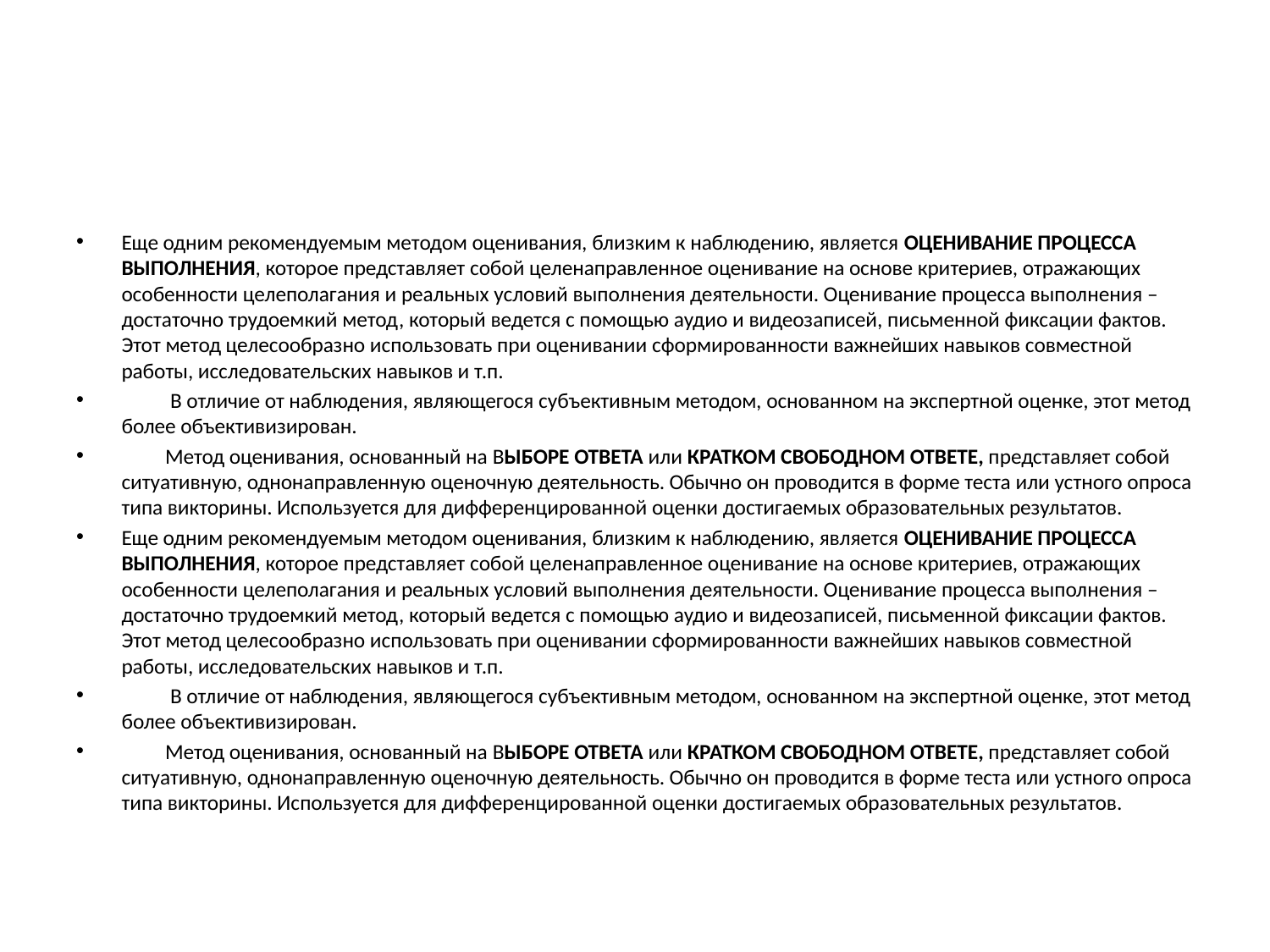

#
Еще одним рекомендуемым методом оценивания, близким к наблюдению, является оценивание процесса выполнения, которое представляет собой целенаправленное оценивание на основе критериев, отражающих особенности целеполагания и реальных условий выполнения деятельности. Оценивание процесса выполнения – достаточно трудоемкий метод, который ведется с помощью аудио и видеозаписей, письменной фиксации фактов. Этот метод целесообразно использовать при оценивании сформированности важнейших навыков совместной работы, исследовательских навыков и т.п.
          В отличие от наблюдения, являющегося субъективным методом, основанном на экспертной оценке, этот метод более объективизирован.
         Метод оценивания, основанный на выборе ответа или кратком свободном ответе, представляет собой ситуативную, однонаправленную оценочную деятельность. Обычно он проводится в форме теста или устного опроса типа викторины. Используется для дифференцированной оценки достигаемых образовательных результатов.
Еще одним рекомендуемым методом оценивания, близким к наблюдению, является оценивание процесса выполнения, которое представляет собой целенаправленное оценивание на основе критериев, отражающих особенности целеполагания и реальных условий выполнения деятельности. Оценивание процесса выполнения – достаточно трудоемкий метод, который ведется с помощью аудио и видеозаписей, письменной фиксации фактов. Этот метод целесообразно использовать при оценивании сформированности важнейших навыков совместной работы, исследовательских навыков и т.п.
          В отличие от наблюдения, являющегося субъективным методом, основанном на экспертной оценке, этот метод более объективизирован.
         Метод оценивания, основанный на выборе ответа или кратком свободном ответе, представляет собой ситуативную, однонаправленную оценочную деятельность. Обычно он проводится в форме теста или устного опроса типа викторины. Используется для дифференцированной оценки достигаемых образовательных результатов.